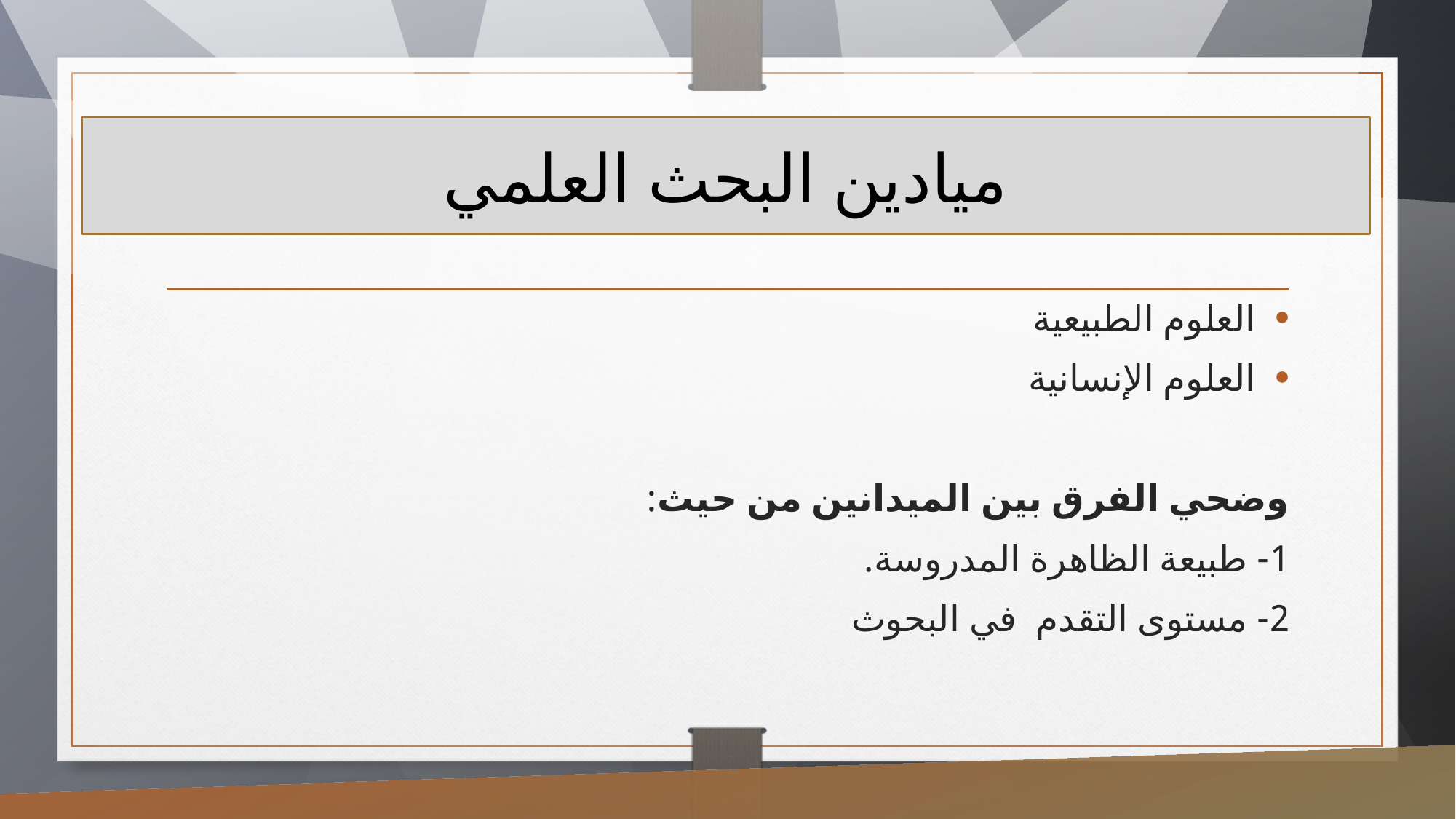

# ميادين البحث العلمي
العلوم الطبيعية
العلوم الإنسانية

وضحي الفرق بين الميدانين من حيث:
1- طبيعة الظاهرة المدروسة.
2- مستوى التقدم  في البحوث